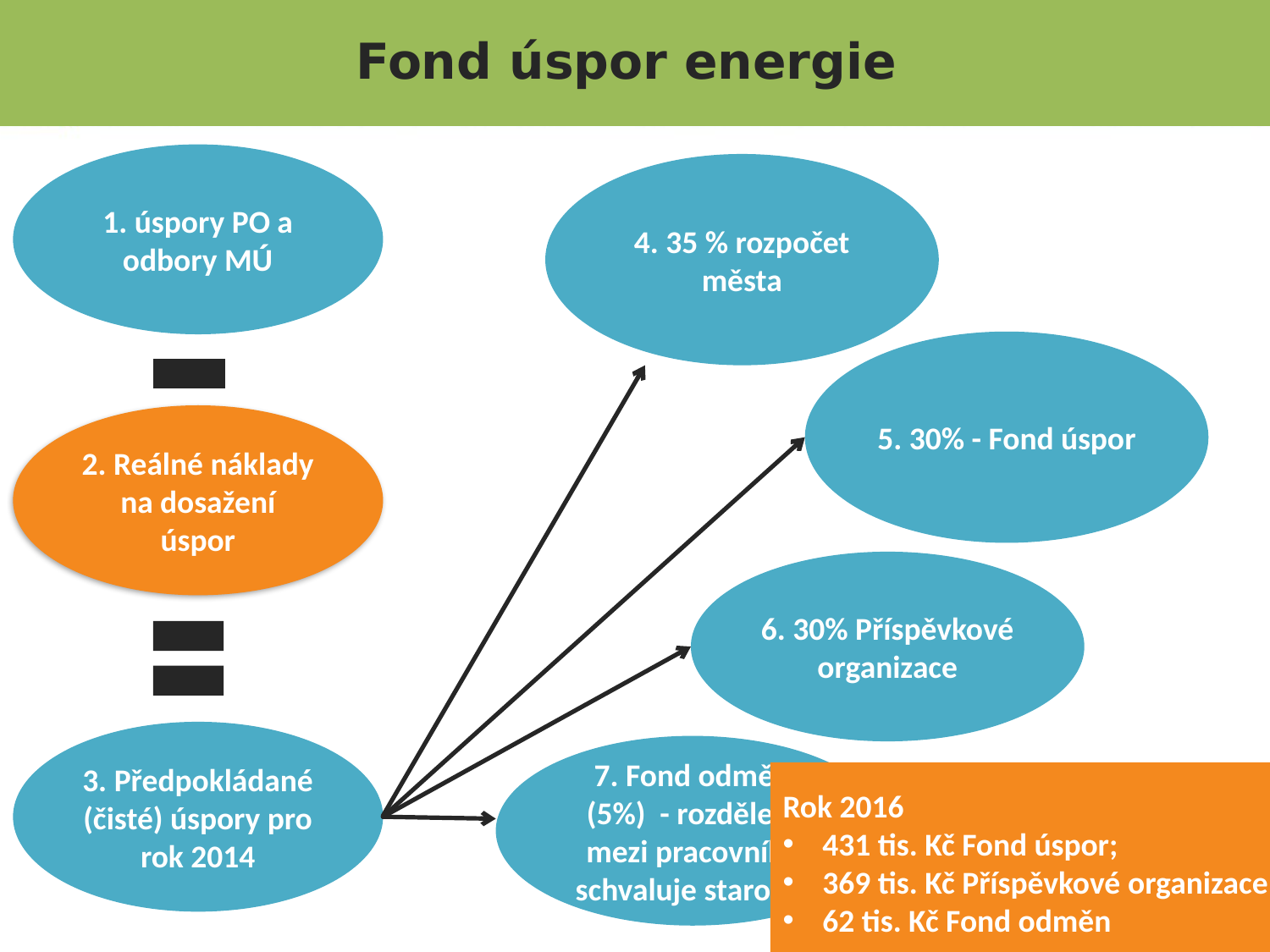

# Fond úspor energie
1. úspory PO a odbory MÚ
4. 35 % rozpočet města

5. 30% - Fond úspor
2. Reálné náklady na dosažení úspor
6. 30% Příspěvkové organizace

3. Předpokládané (čisté) úspory pro rok 2014
7. Fond odměn (5%)  - rozdělení mezi pracovníky schvaluje starosta
Rok 2016
431 tis. Kč Fond úspor;
369 tis. Kč Příspěvkové organizace
62 tis. Kč Fond odměn